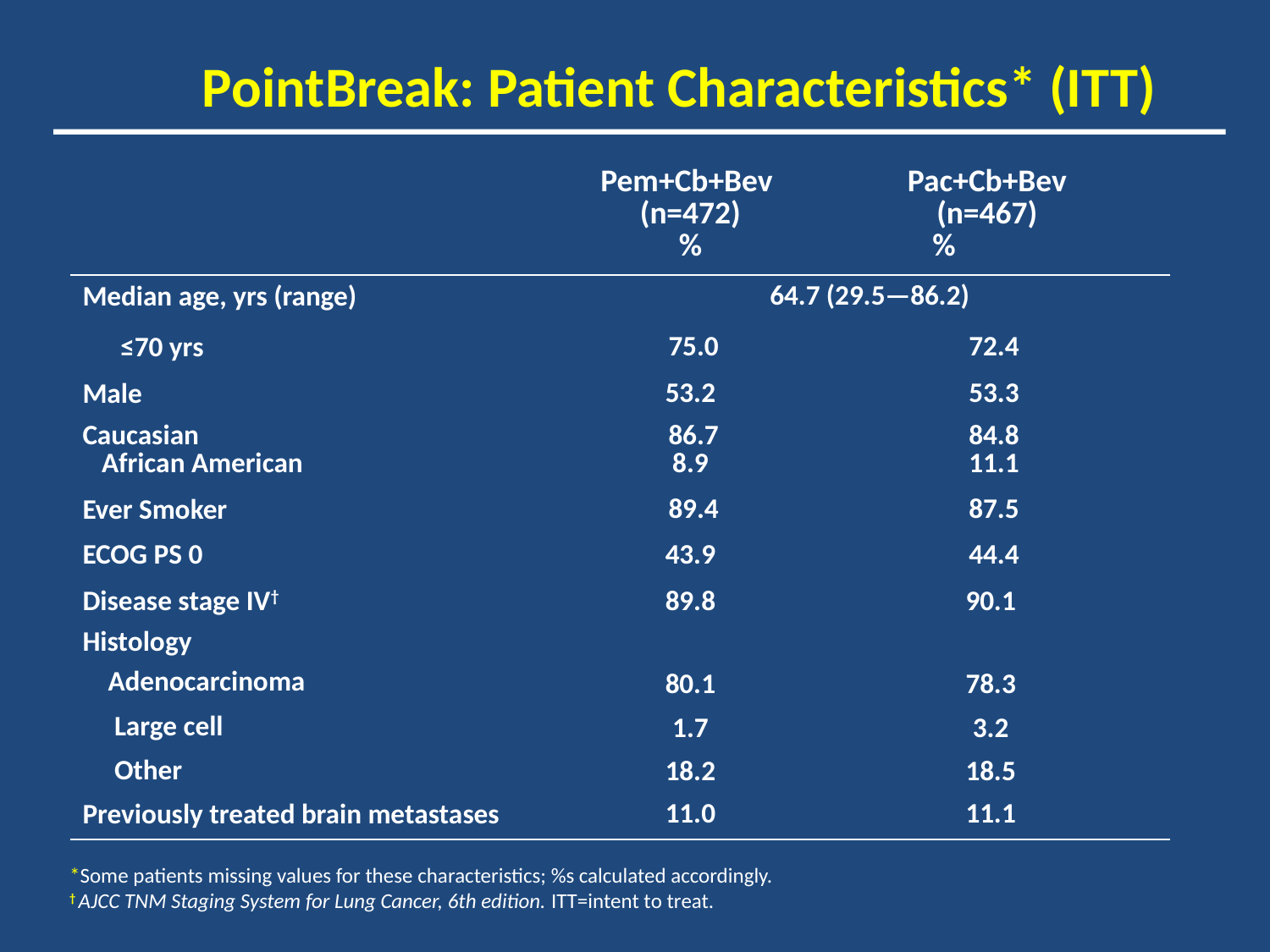

PointBreak: Patient Characteristics* (ITT)

|  | Pem+Cb+Bev (n=472) % | Pac+Cb+Bev (n=467) % |
| --- | --- | --- |
| Median age, yrs (range) | 64.7 (29.5—86.2) |  |
| ≤70 yrs | 75.0 | 72.4 |
| Male | 53.2 | 53.3 |
| Caucasian African American | 86.7 8.9 | 84.8 11.1 |
| Ever Smoker | 89.4 | 87.5 |
| ECOG PS 0 | 43.9 | 44.4 |
| Disease stage IV† | 89.8 | 90.1 |
| Histology |  |  |
| Adenocarcinoma | 80.1 | 78.3 |
| Large cell | 1.7 | 3.2 |
| Other | 18.2 | 18.5 |
| Previously treated brain metastases | 11.0 | 11.1 |
*Some patients missing values for these characteristics; %s calculated accordingly.
† AJCC TNM Staging System for Lung Cancer, 6th edition. ITT=intent to treat.